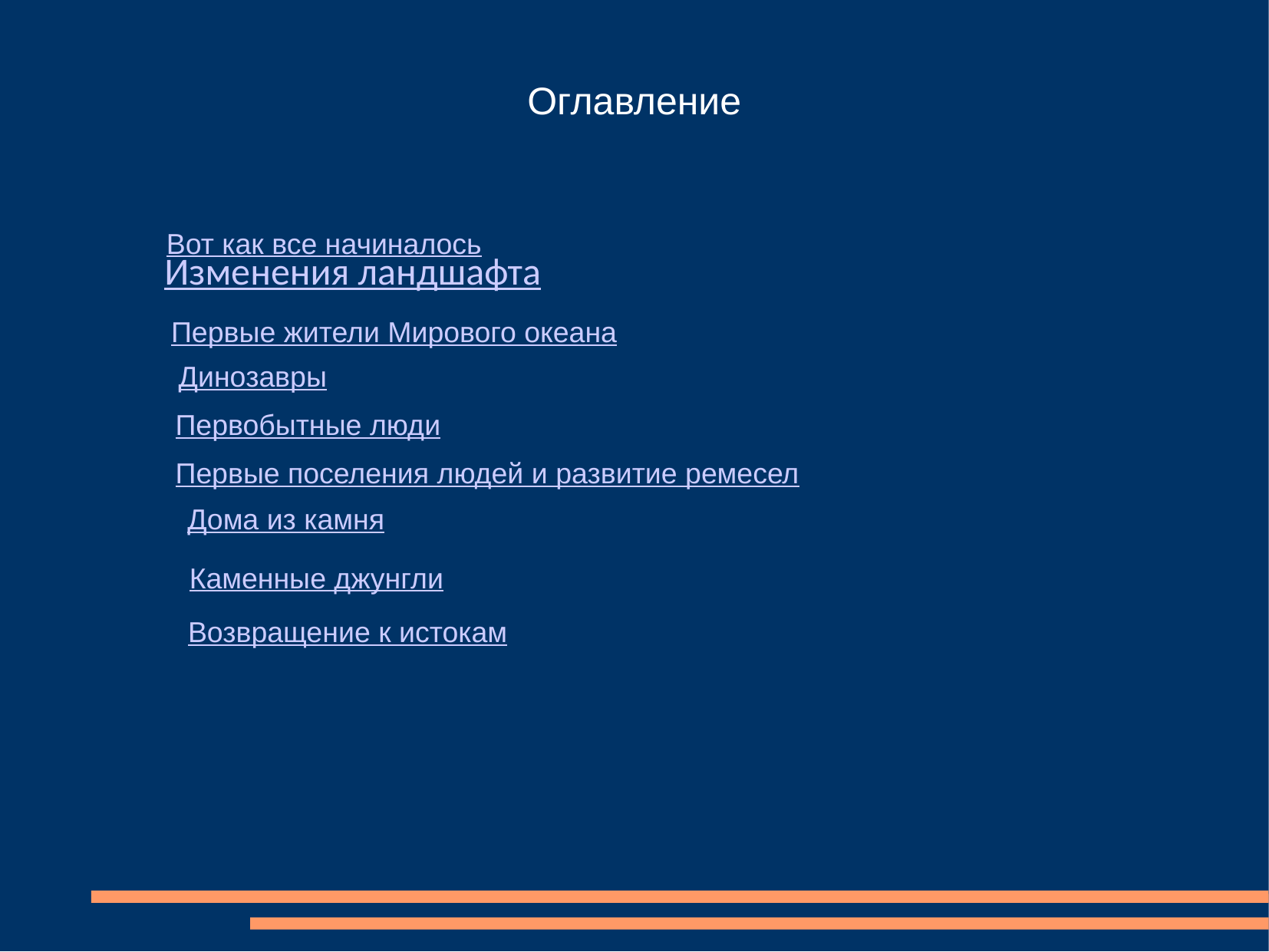

# Оглавление

Изменения ландшафта
Вот как все начиналось
Первые жители Мирового океана
Динозавры
Первобытные люди
Первые поселения людей и развитие ремесел
Дома из камня
Каменные джунгли
Возвращение к истокам